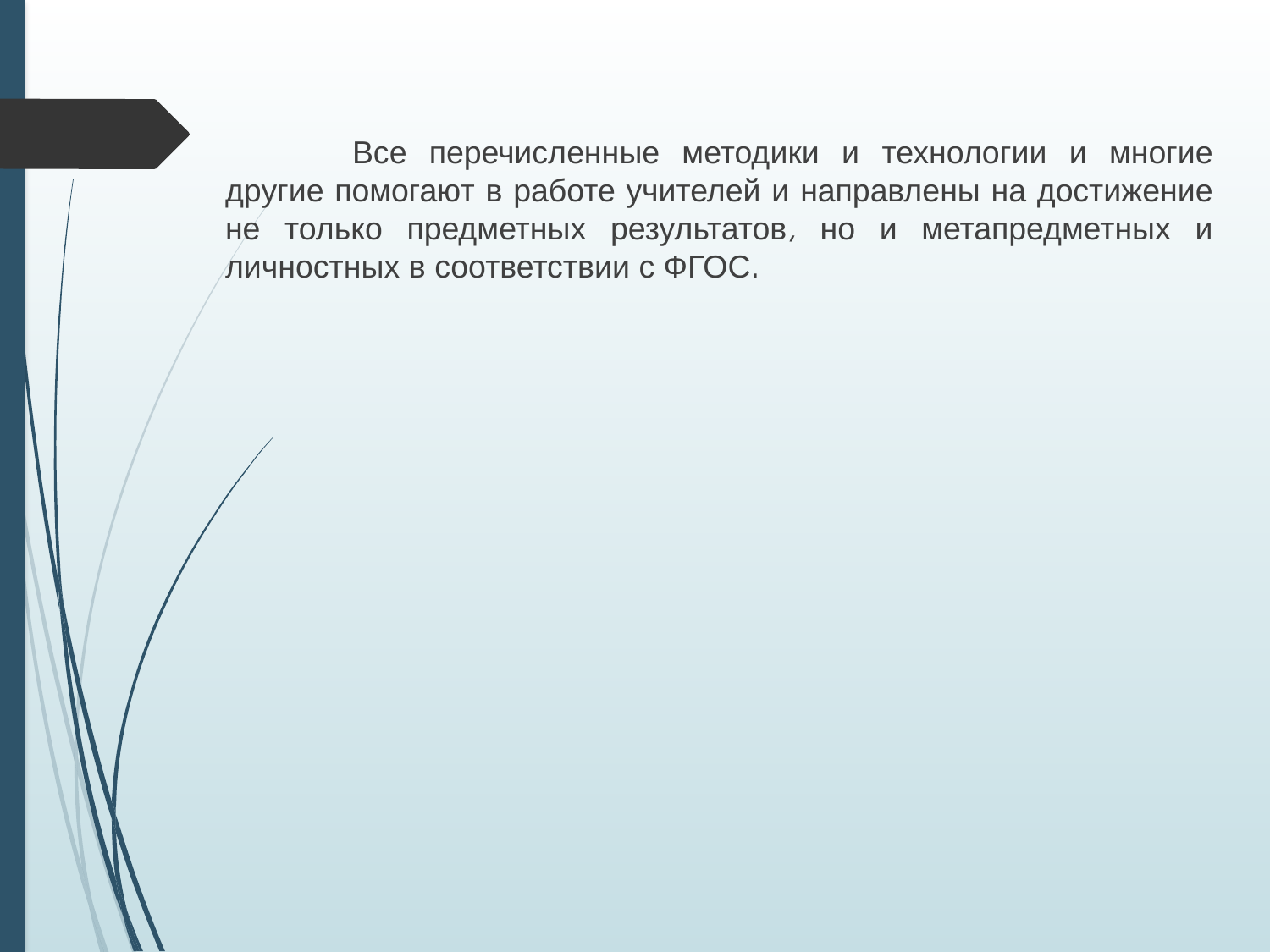

Все перечисленные методики и технологии и многие другие помогают в работе учителей и направлены на достижение не только предметных результатов, но и метапредметных и личностных в соответствии с ФГОС.